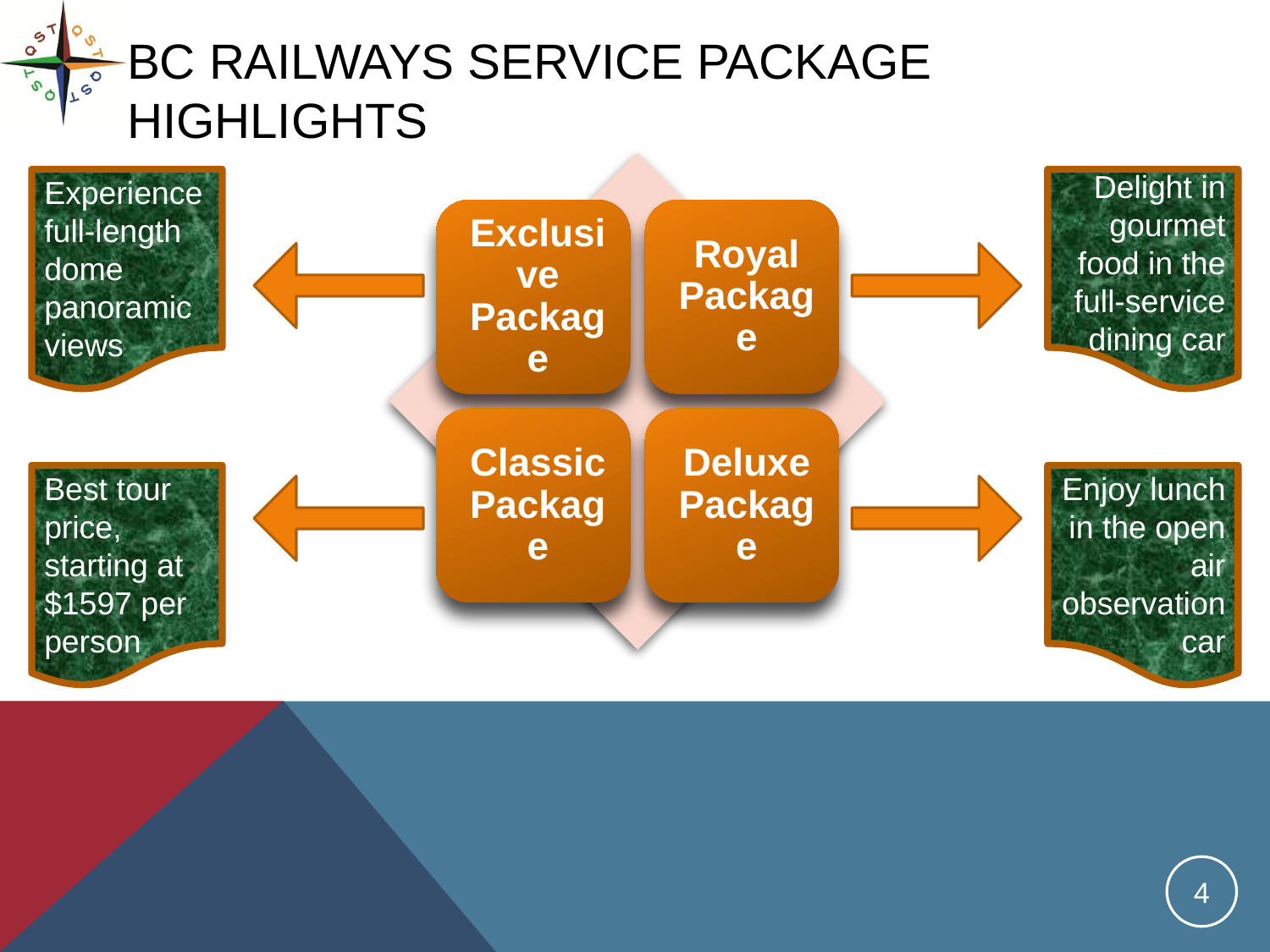

BC Railways Service Package Highlights
Exclusive Package
Royal Package
Classic Package
Deluxe Package
Experience full-length dome panoramic views
Delight in gourmet food in the full-service dining car

Best tour price, starting at $1597 per person
Enjoy lunch in the open air observation car

4